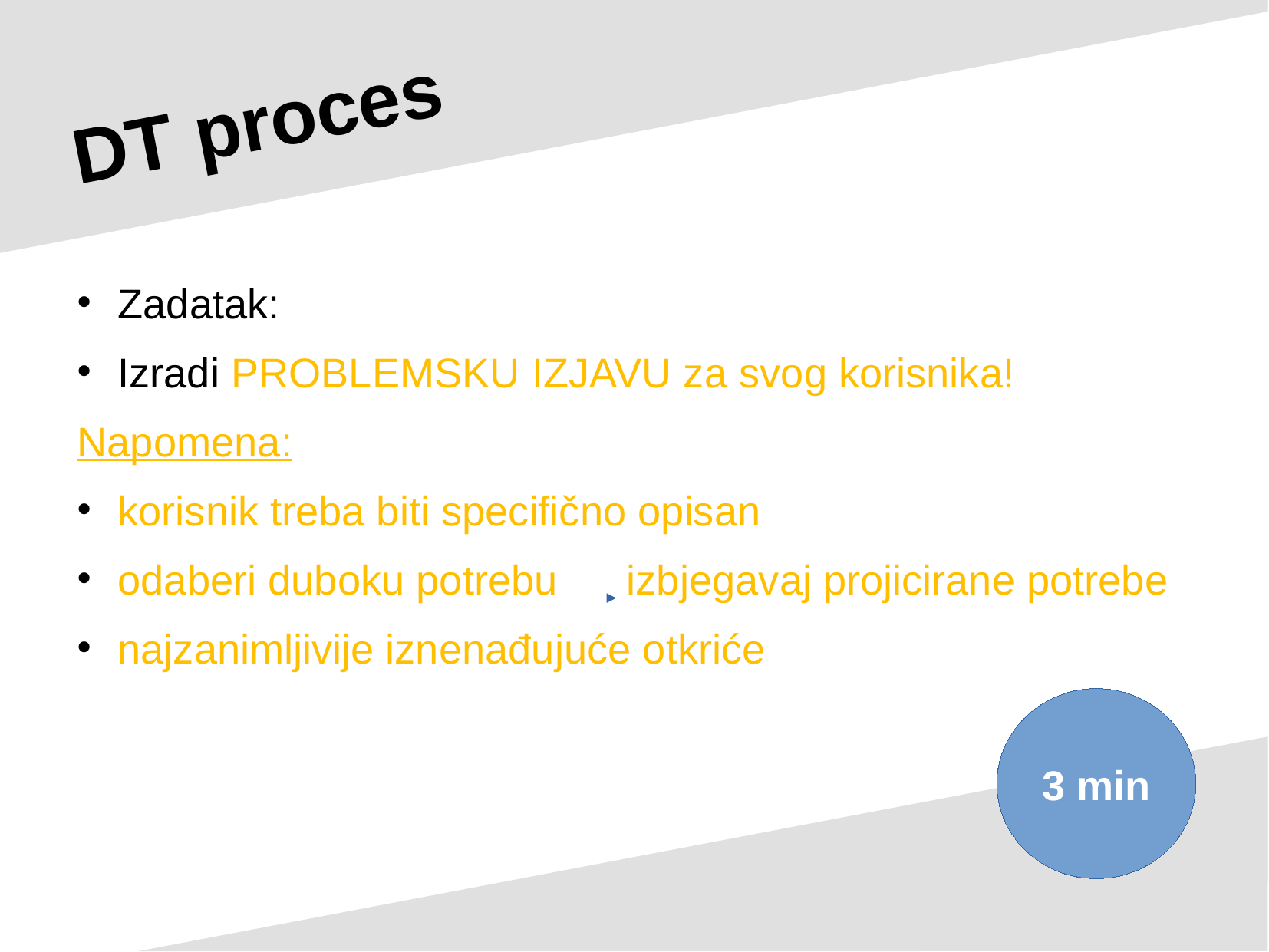

DT proces
Zadatak:
Izradi PROBLEMSKU IZJAVU za svog korisnika!
Napomena:
korisnik treba biti specifično opisan
odaberi duboku potrebu      izbjegavaj projicirane potrebe
najzanimljivije iznenađujuće otkriće

3 min